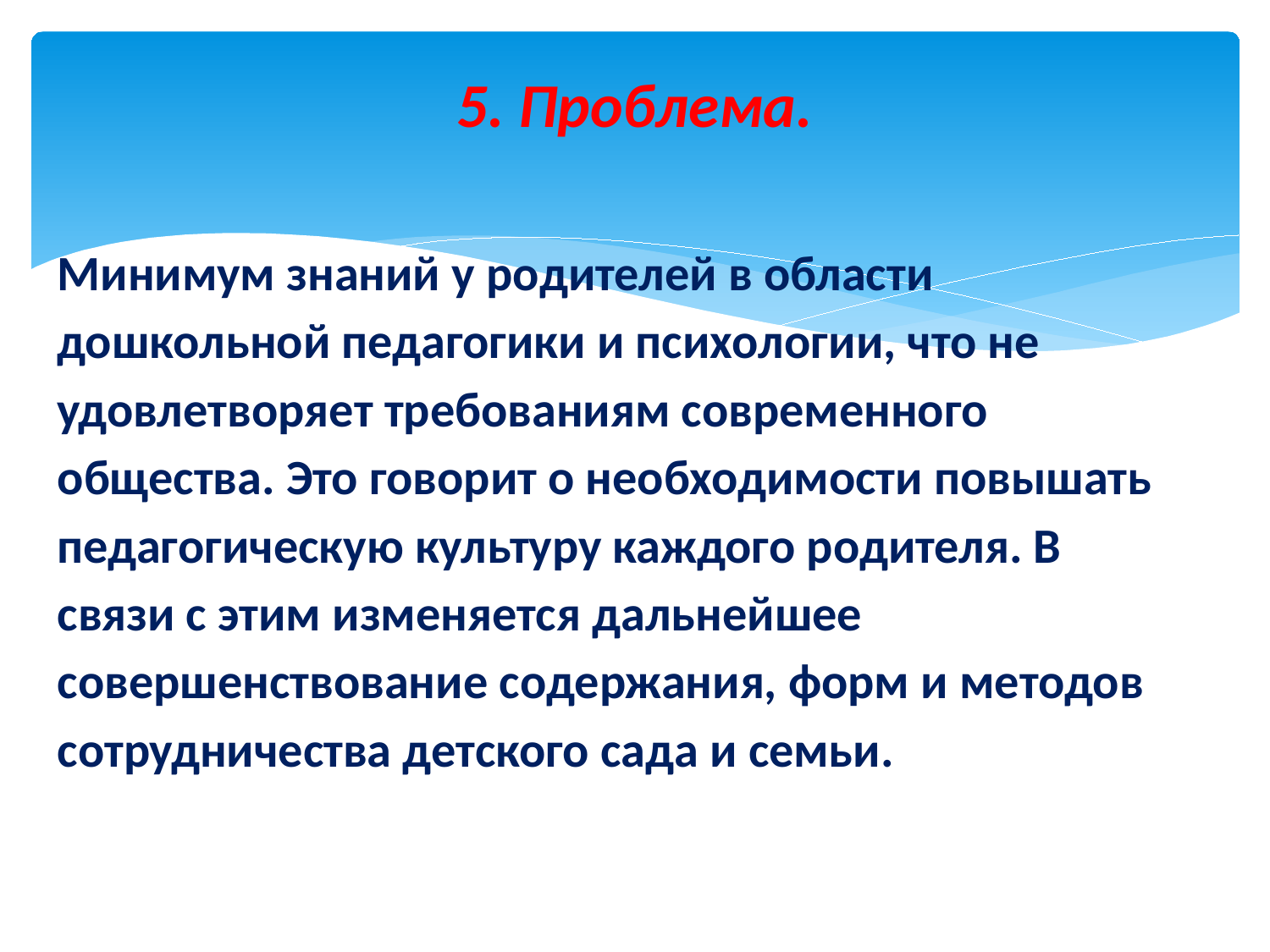

# 5. Проблема.
Минимум знаний у родителей в области дошкольной педагогики и психологии, что не удовлетворяет требованиям современного общества. Это говорит о необходимости повышать педагогическую культуру каждого родителя. В связи с этим изменяется дальнейшее совершенствование содержания, форм и методов сотрудничества детского сада и семьи.